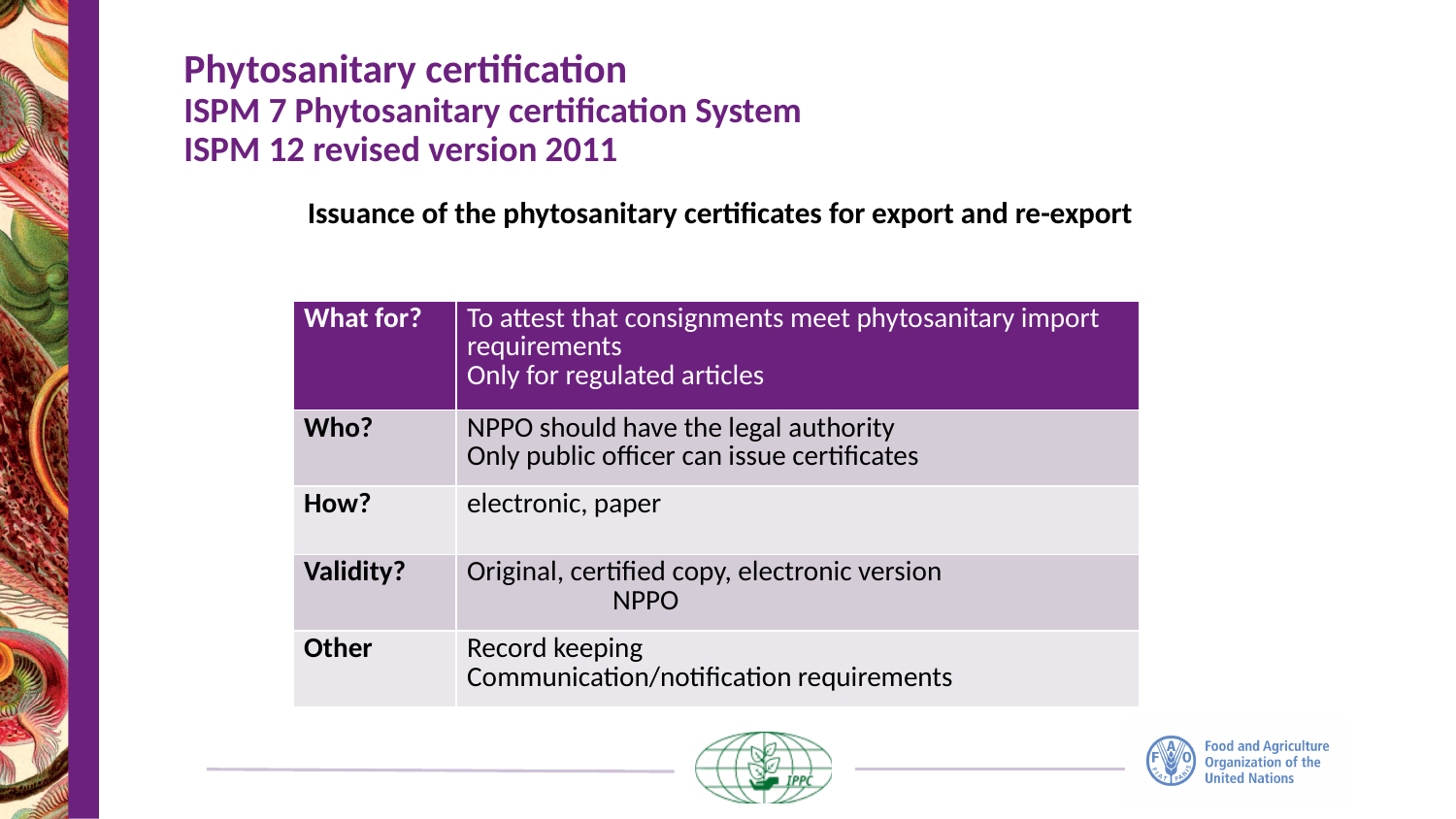

# Phytosanitary certification ISPM 7 Phytosanitary certification System ISPM 12 revised version 2011
Issuance of the phytosanitary certificates for export and re-export

| What for? | To attest that consignments meet phytosanitary import requirements Only for regulated articles |
| --- | --- |
| Who? | NPPO should have the legal authority Only public officer can issue certificates |
| How? | electronic, paper |
| Validity? | Original, certified copy, electronic version NPPO |
| Other | Record keeping Communication/notification requirements |